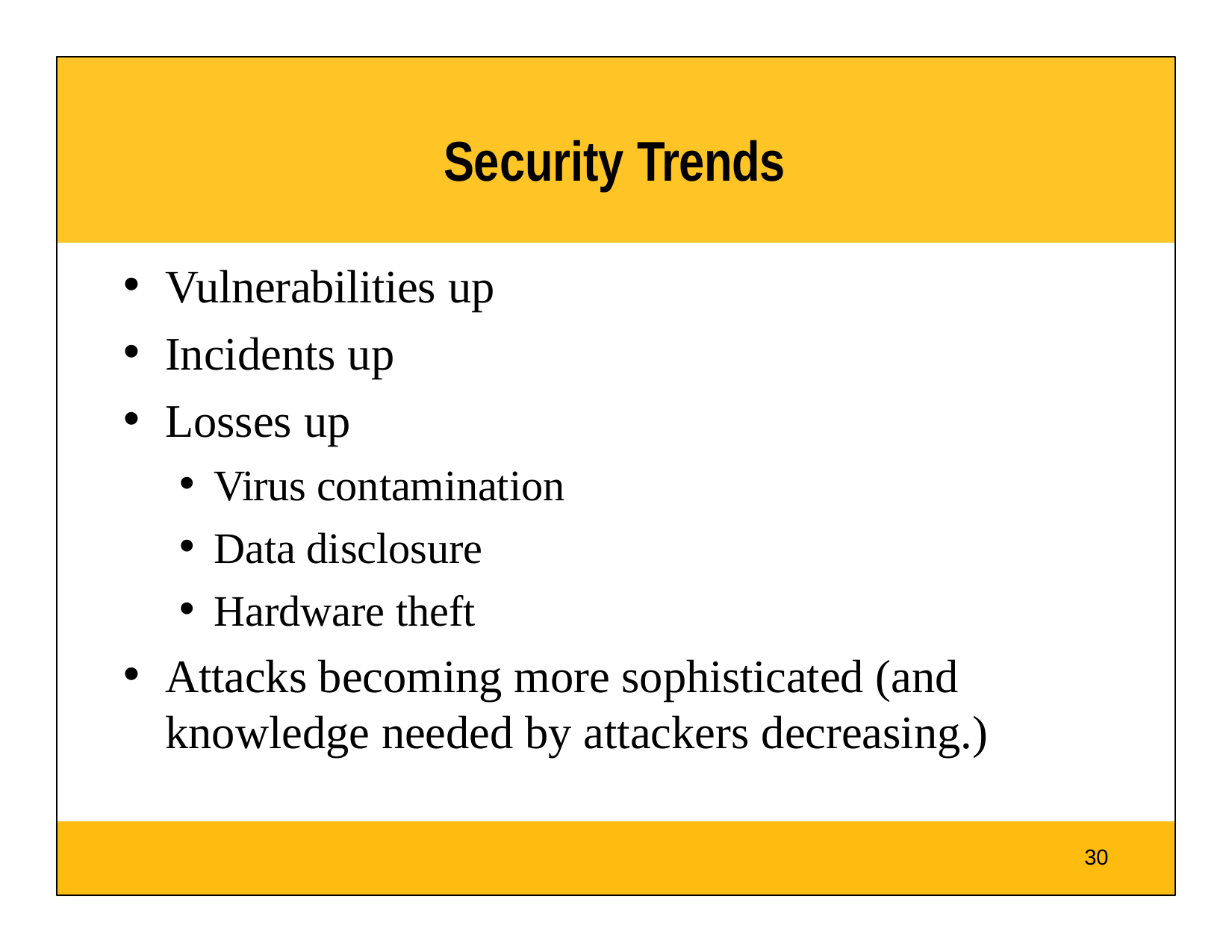

# Security Trends
Vulnerabilities up
Incidents up
Losses up
Virus contamination
Data disclosure
Hardware theft
Attacks becoming more sophisticated (and  knowledge needed by attackers decreasing.)
30